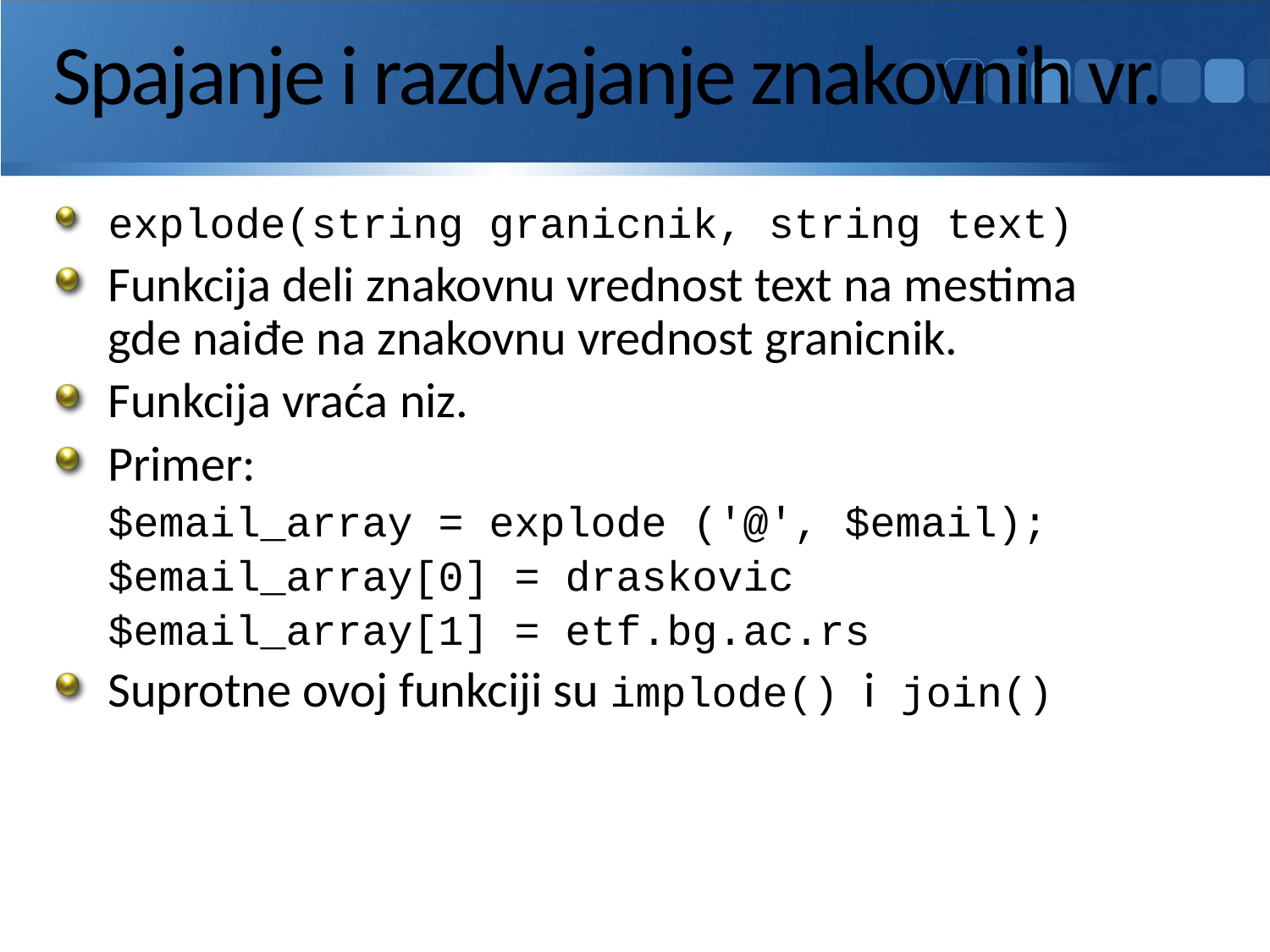

# Spajanje i razdvajanje znakovnih vr.
explode(string granicnik, string text)
Funkcija deli znakovnu vrednost text na mestima
gde naiđe na znakovnu vrednost granicnik.
Funkcija vraća niz.
Primer:
	$email_array = explode ('@', $email);
	$email_array[0] = draskovic
	$email_array[1] = etf.bg.ac.rs
Suprotne ovoj funkciji su implode() i join()
158